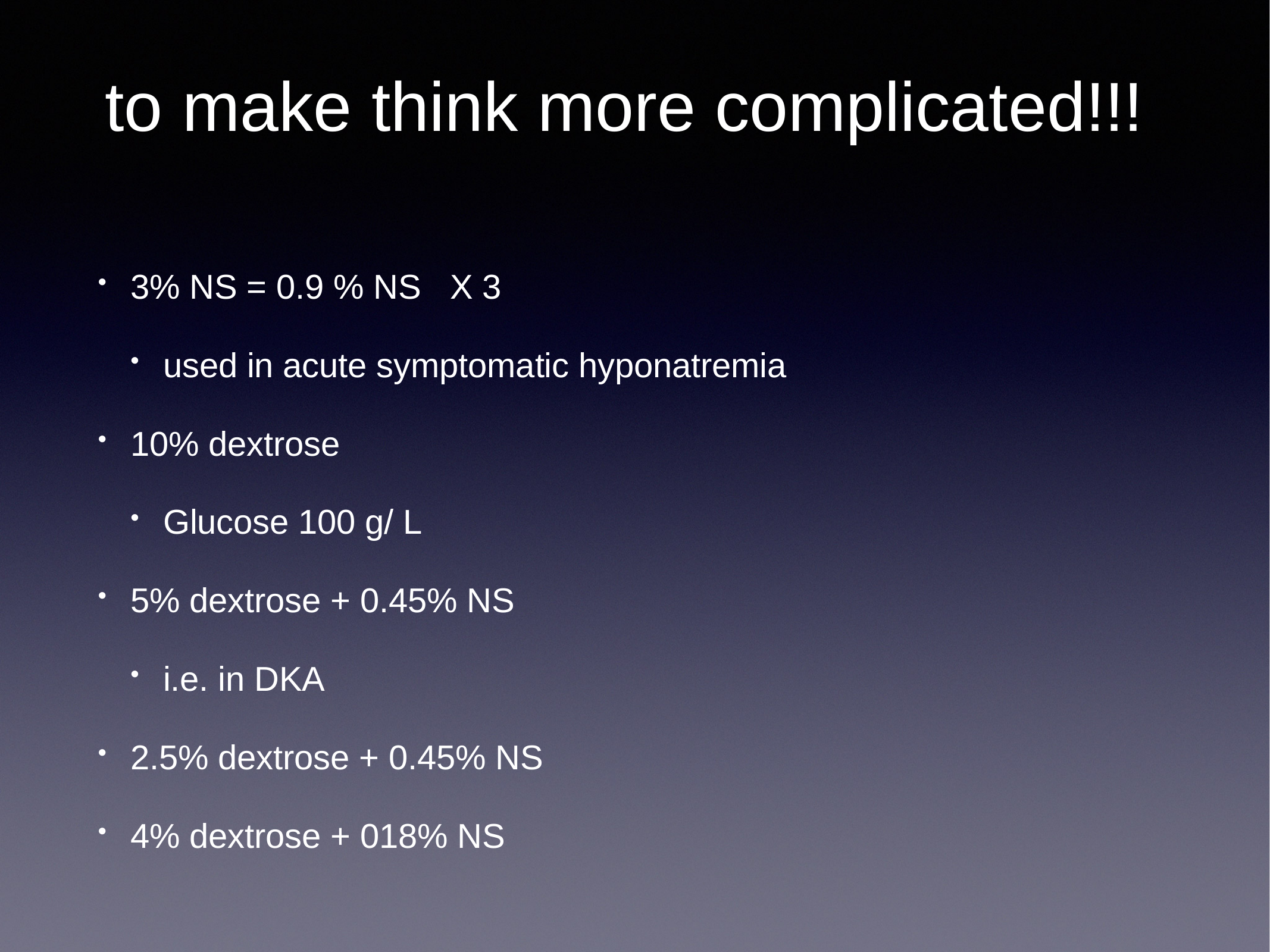

# to make think more complicated!!!
3% NS = 0.9 % NS   X 3
used in acute symptomatic hyponatremia
10% dextrose
Glucose 100 g/ L
5% dextrose + 0.45% NS
i.e. in DKA
2.5% dextrose + 0.45% NS
4% dextrose + 018% NS